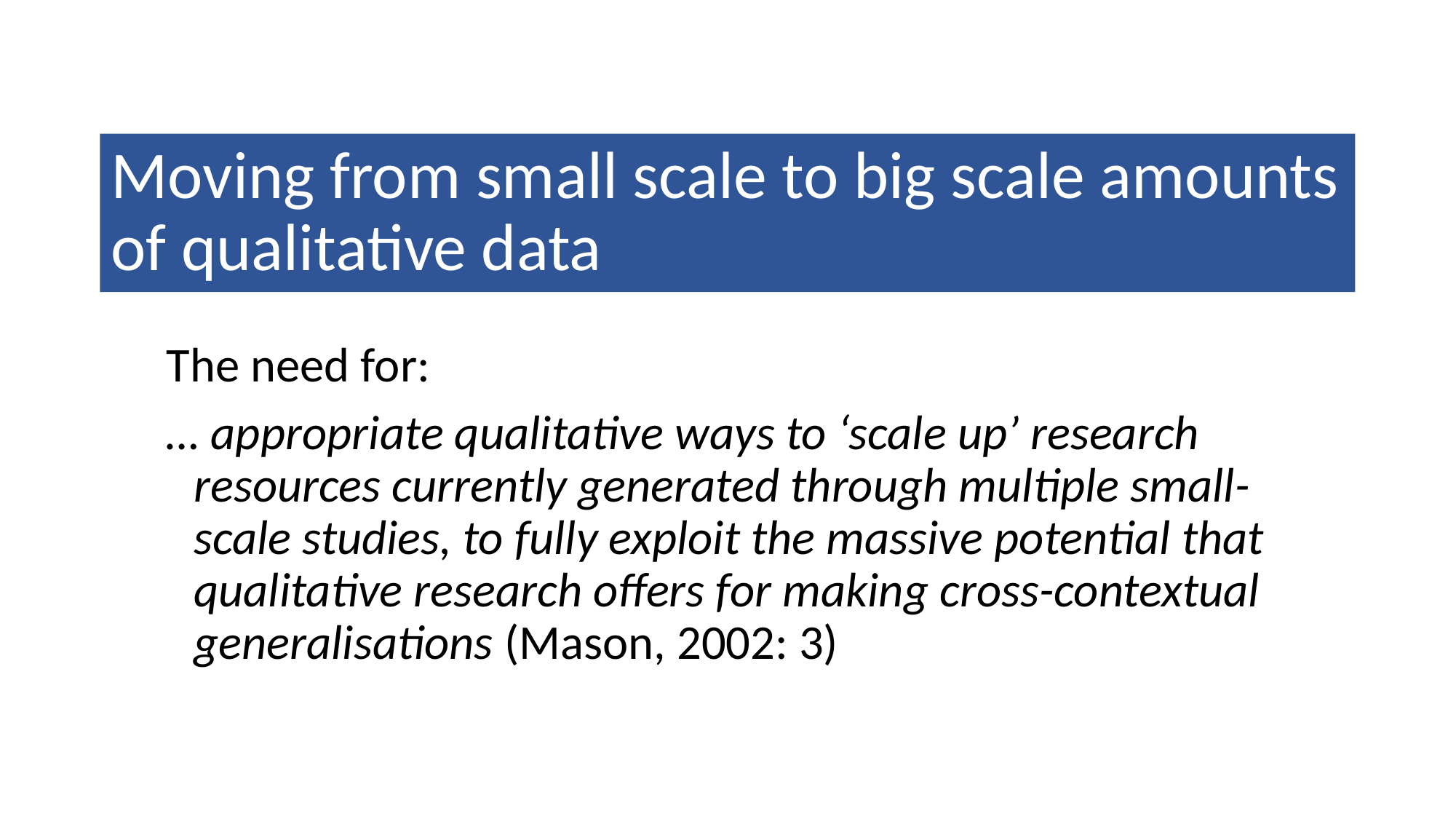

# Moving from small scale to big scale amounts of qualitative data
The need for:
… appropriate qualitative ways to ‘scale up’ research resources currently generated through multiple small-scale studies, to fully exploit the massive potential that qualitative research offers for making cross-contextual generalisations (Mason, 2002: 3)